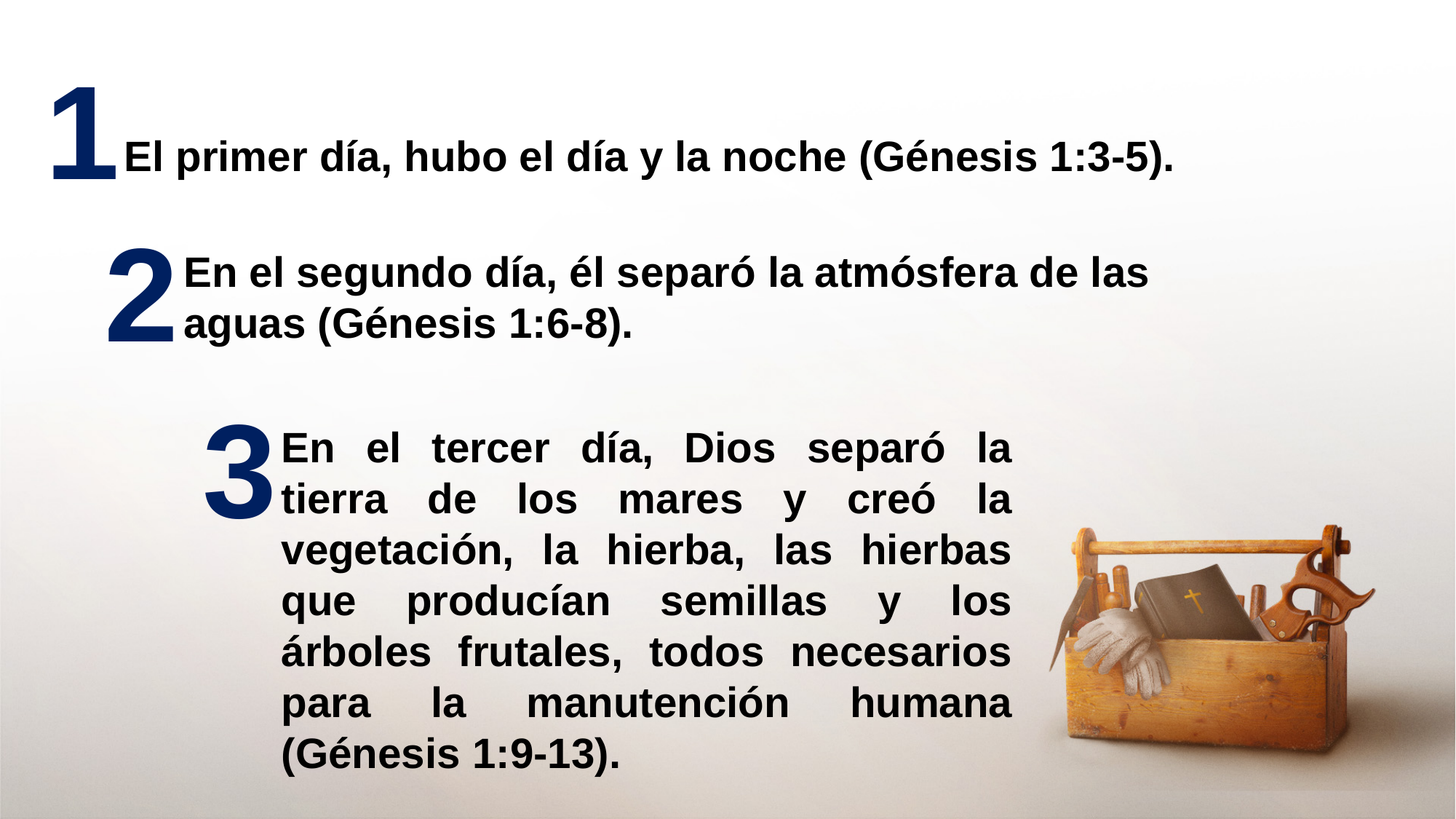

1
El primer día, hubo el día y la noche (Génesis 1:3-5).
2
En el segundo día, él separó la atmósfera de las aguas (Génesis 1:6-8).
3
En el tercer día, Dios separó la tierra de los mares y creó la vegetación, la hierba, las hierbas que producían semillas y los árboles frutales, todos necesarios para la manutención humana (Génesis 1:9-13).